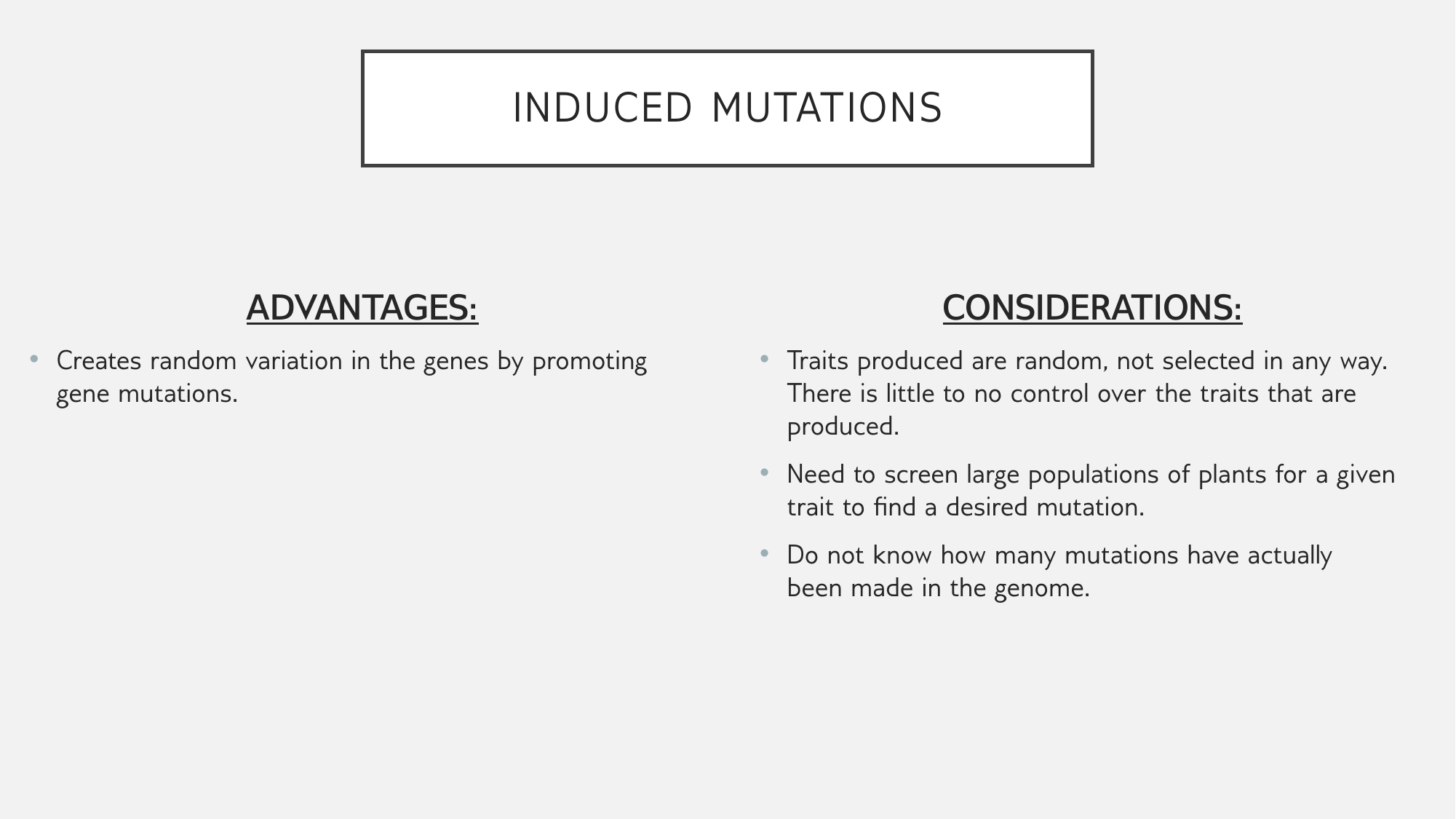

# Induced mutations
ADVANTAGES:
Creates random variation in the genes by promoting gene mutations.
CONSIDERATIONS:
Traits produced are random, not selected in any way. There is little to no control over the traits that are produced.
Need to screen large populations of plants for a given trait to find a desired mutation.
Do not know how many mutations have actually been made in the genome.